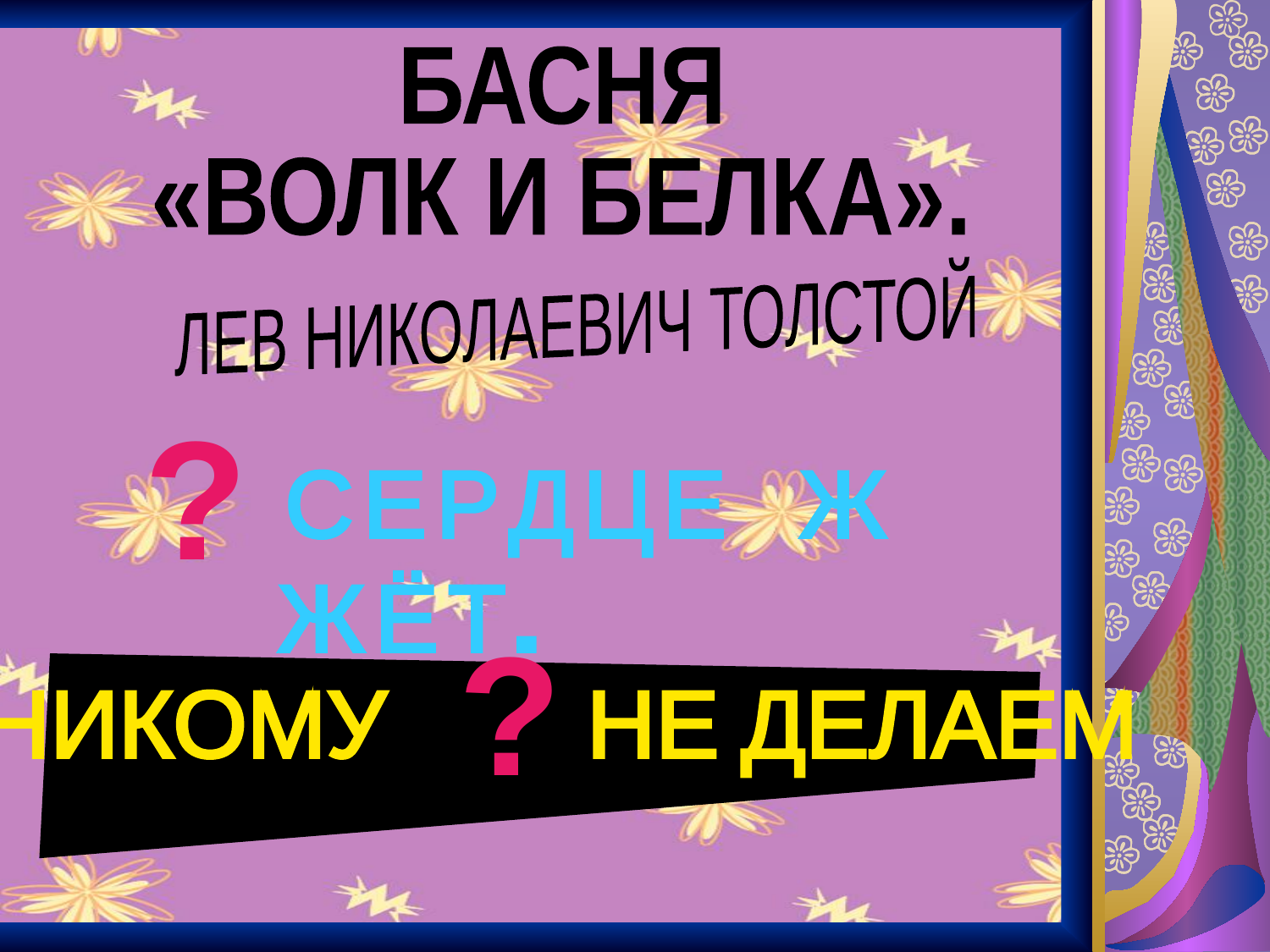

БАСНЯ
«ВОЛК И БЕЛКА».
ЛЕВ НИКОЛАЕВИЧ ТОЛСТОЙ
?
 С Е Р Д Ц Е     Ж Ж Ё Т .
?
.
НИКОМУ         НЕ ДЕЛАЕМ